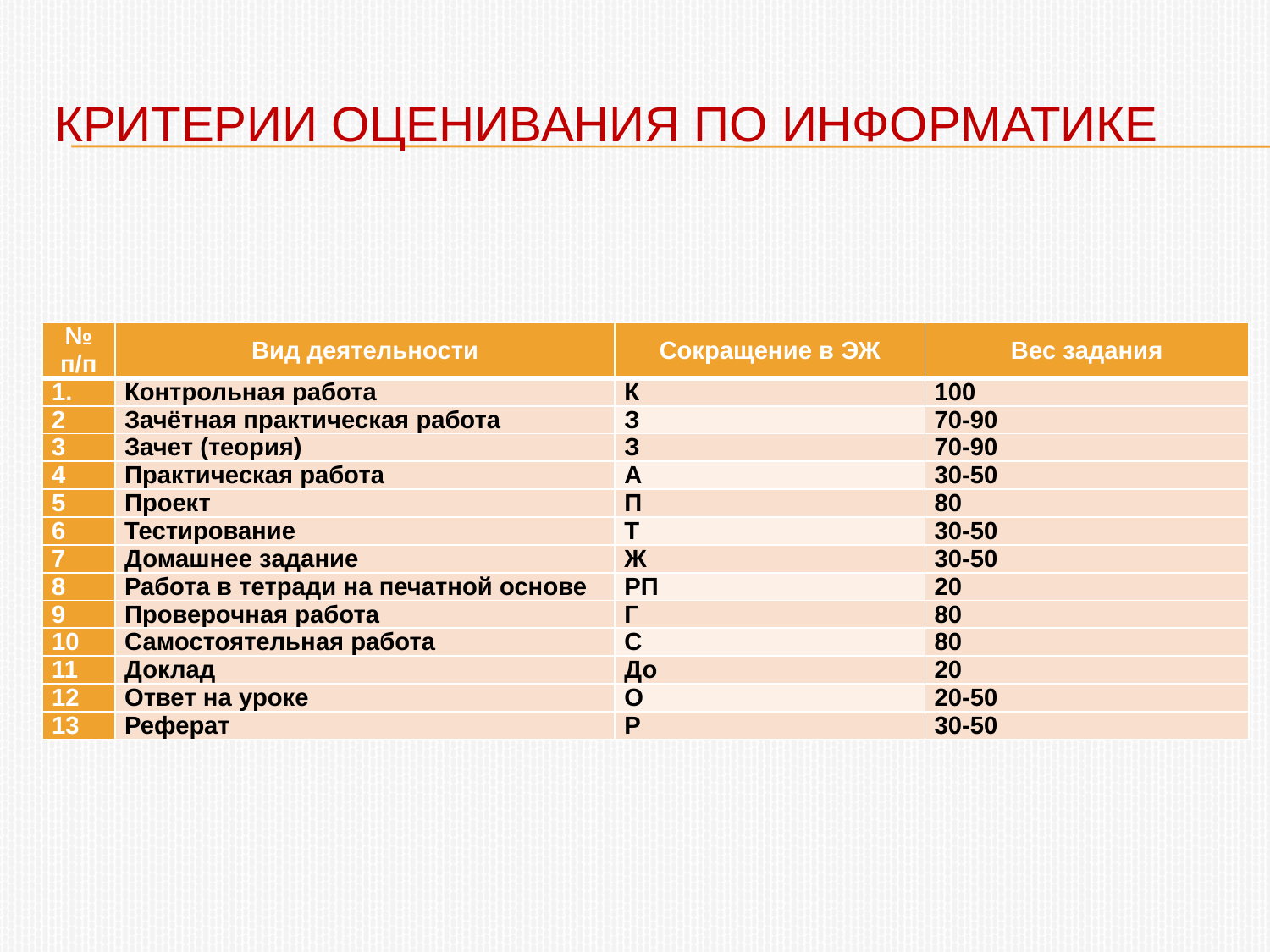

# Критерии оценивания по информатике
| № п/п | Вид деятельности | Сокращение в ЭЖ | Вес задания |
| --- | --- | --- | --- |
|  | Контрольная работа | К | 100 |
| 2 | Зачётная практическая работа | З | 70-90 |
| 3 | Зачет (теория) | З | 70-90 |
| 4 | Практическая работа | А | 30-50 |
| 5 | Проект | П | 80 |
| 6 | Тестирование | Т | 30-50 |
| 7 | Домашнее задание | Ж | 30-50 |
| 8 | Работа в тетради на печатной основе | РП | 20 |
| 9 | Проверочная работа | Г | 80 |
| 10 | Самостоятельная работа | С | 80 |
| 11 | Доклад | До | 20 |
| 12 | Ответ на уроке | О | 20-50 |
| 13 | Реферат | Р | 30-50 |